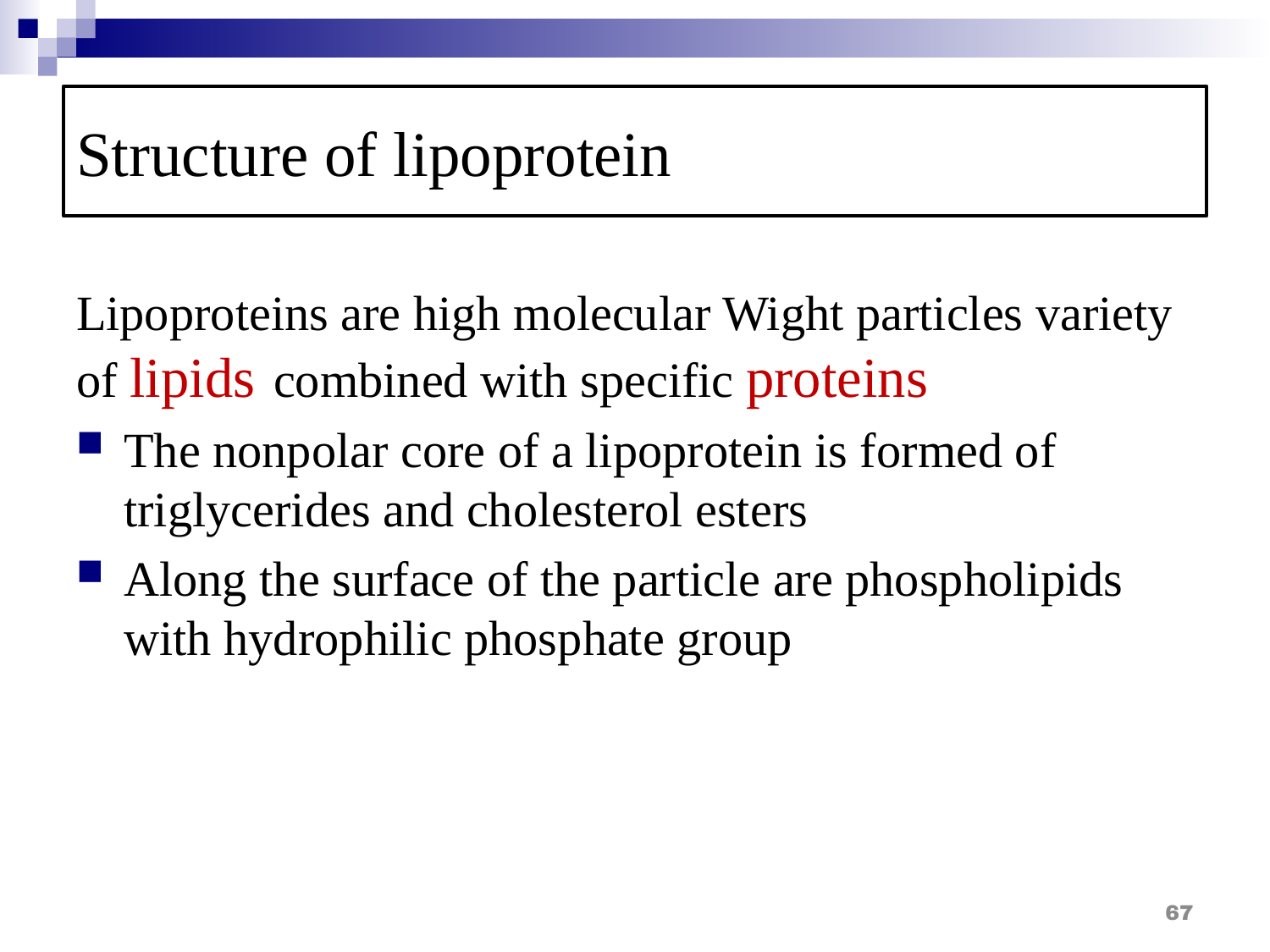

# Structure of lipoprotein
Lipoproteins are high molecular Wight particles variety of lipids combined with specific proteins
The nonpolar core of a lipoprotein is formed of triglycerides and cholesterol esters
Along the surface of the particle are phospholipids with hydrophilic phosphate group
67